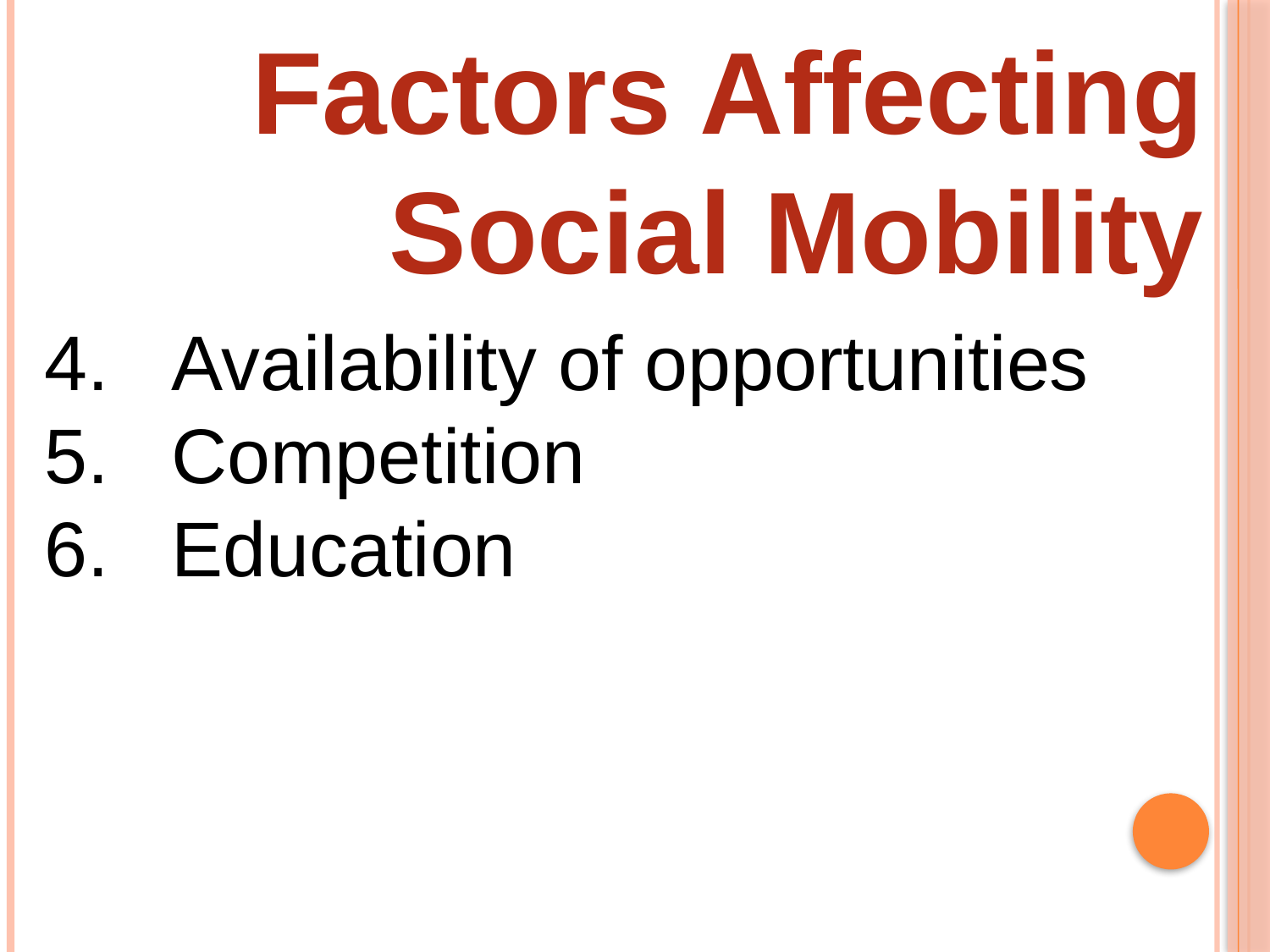

Factors Affecting
Social Mobility
Availability of opportunities
Competition
Education